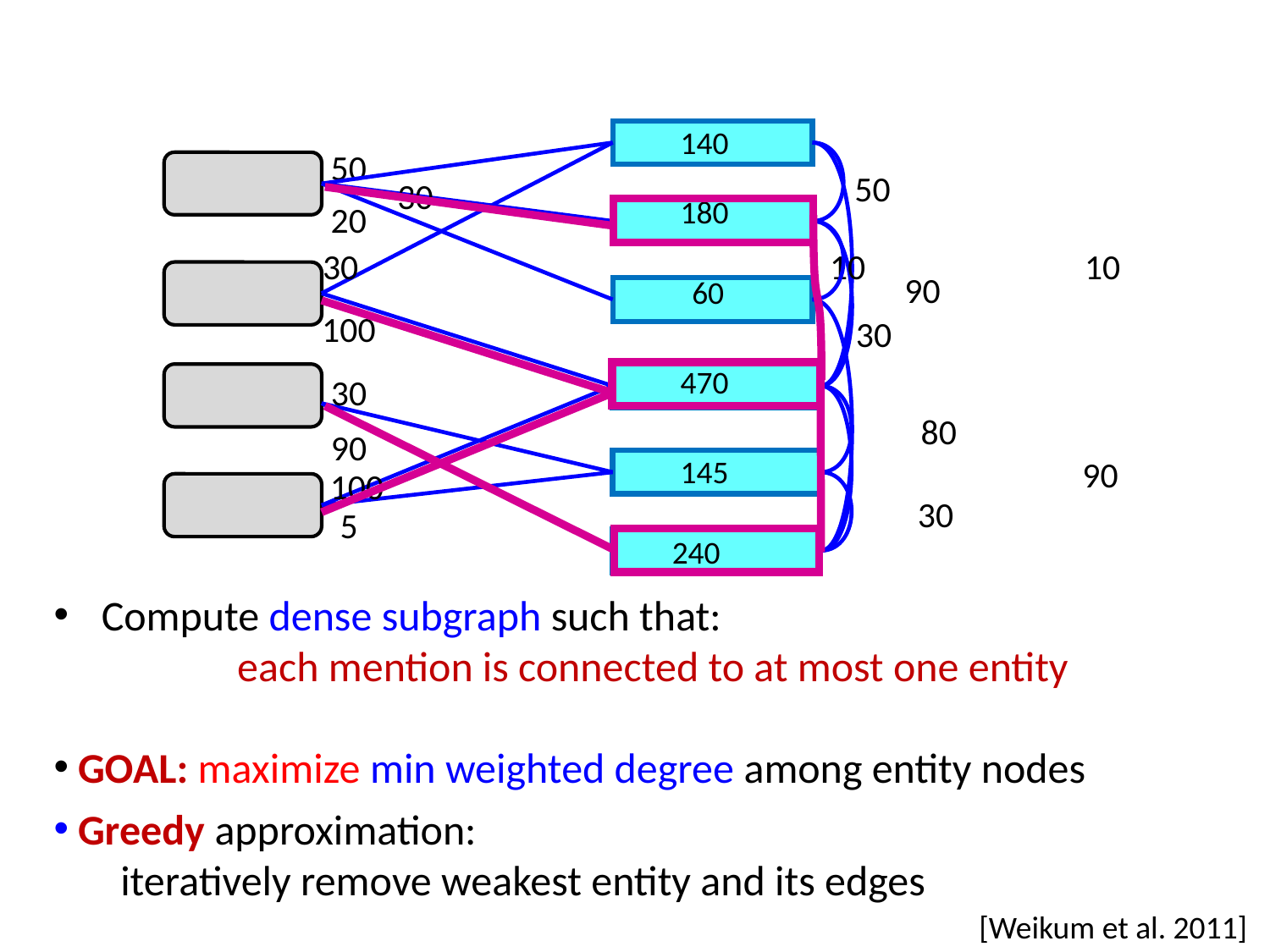

# Coherence Graph Algorithm
140
180
60
470
145
240

 50

 50
 30
 20
 10

30

30
10

 90
100
 30

30

 80
90
 90

100

5

Compute dense subgraph such that:
 each mention is connected to at most one entity

 GOAL: maximize min weighted degree among entity nodes
 Greedy approximation:
       iteratively remove weakest entity and its edges

[Weikum et al. 2011]